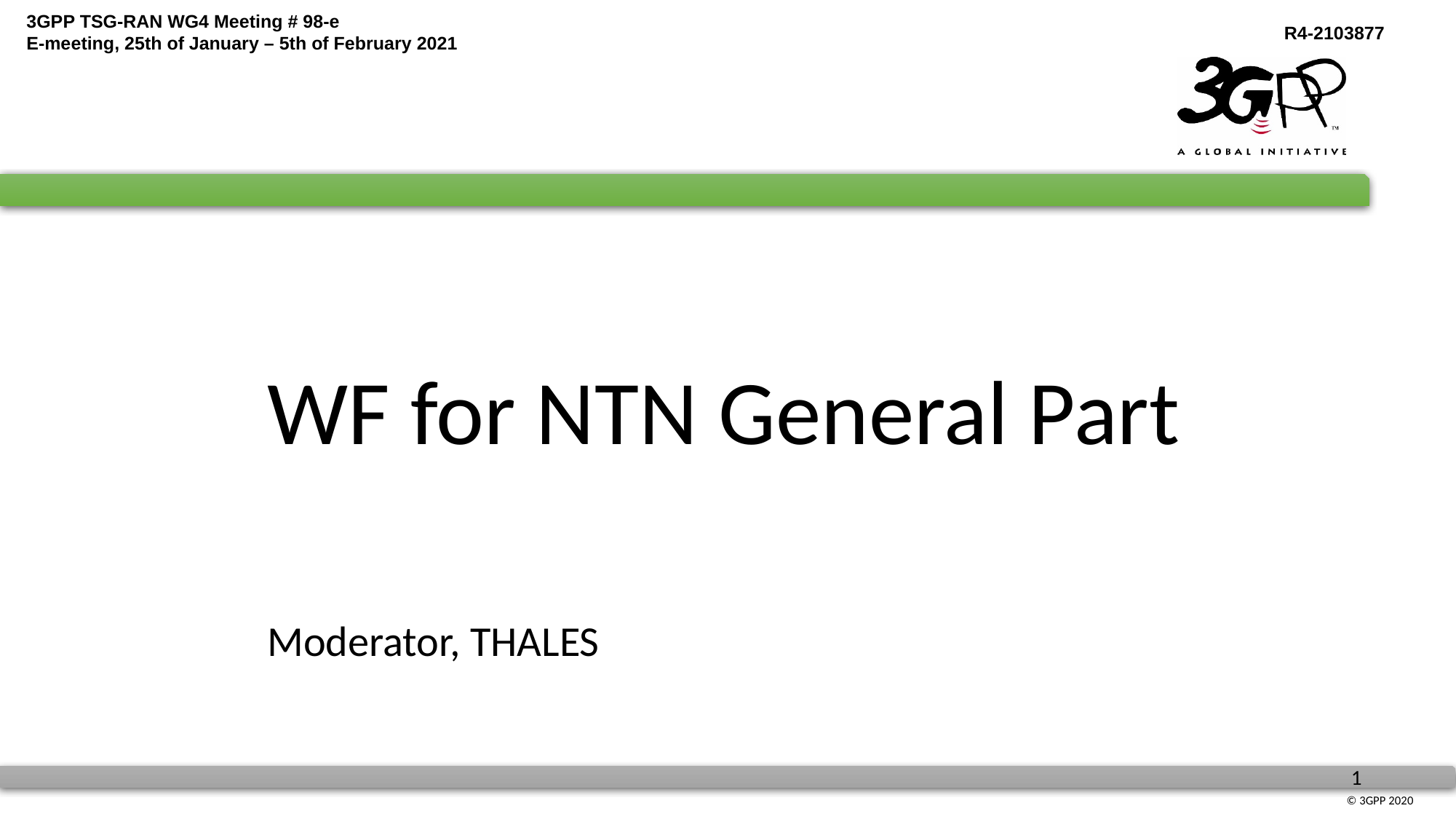

# WF for NTN General Part

Moderator, THALES